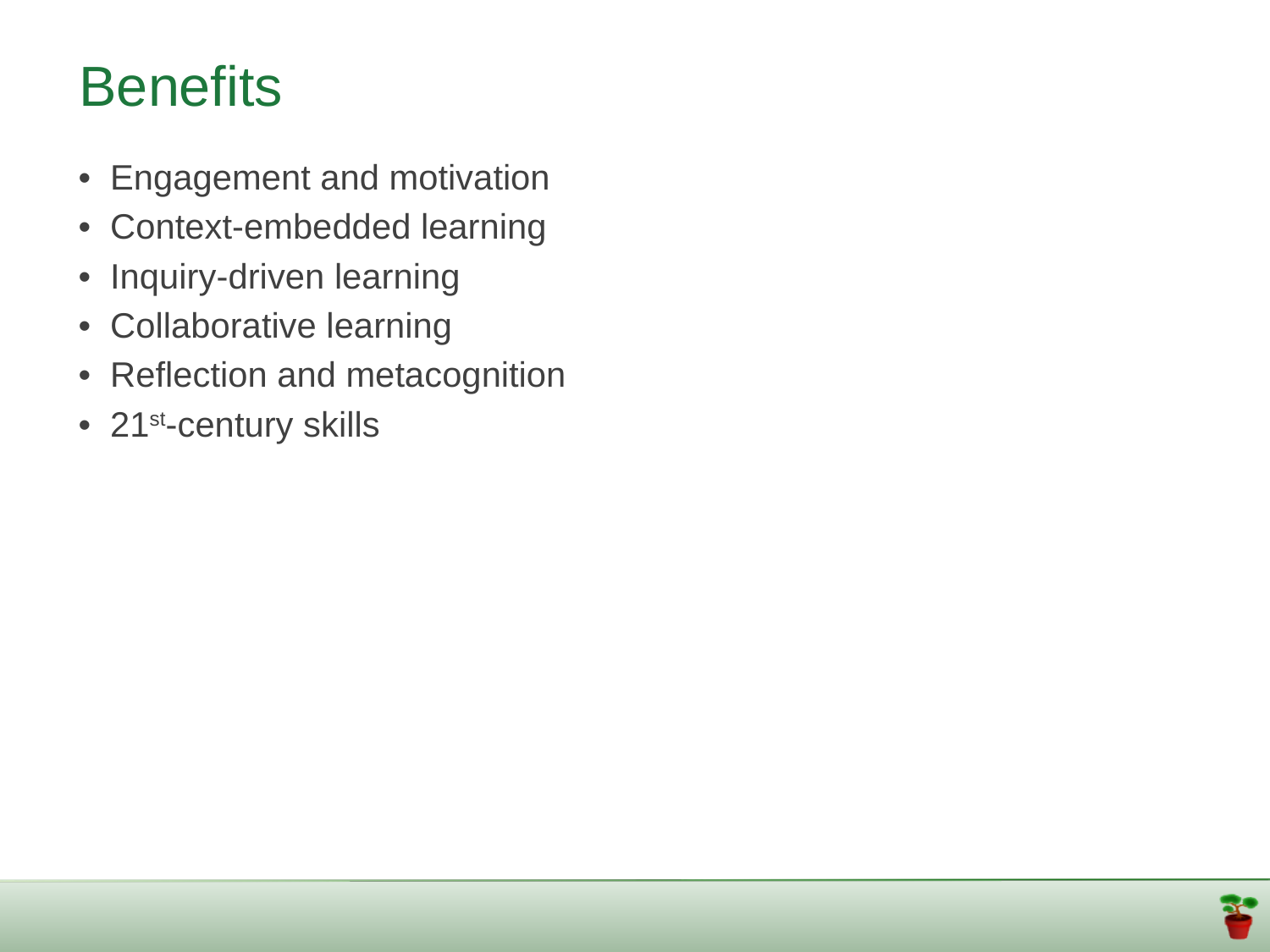

Benefits
•  Engagement and motivation
•  Context-embedded learning
•  Inquiry-driven learning
•  Collaborative learning
•  Reflection and metacognition
•  21st-century skills